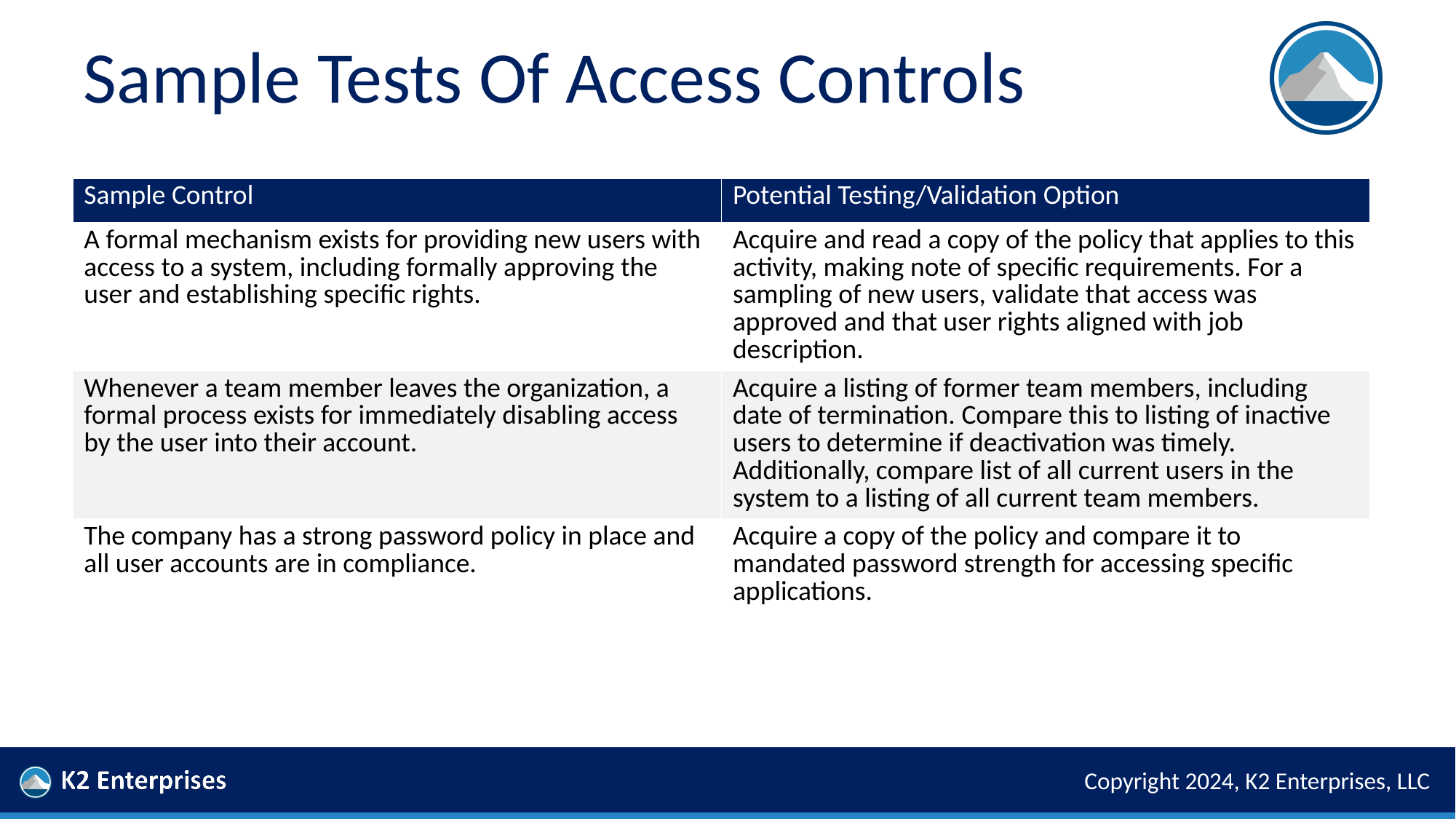

# Sample Tests Of Access Controls
| Sample Control | Potential Testing/Validation Option |
| --- | --- |
| A formal mechanism exists for providing new users with access to a system, including formally approving the user and establishing specific rights. | Acquire and read a copy of the policy that applies to this activity, making note of specific requirements. For a sampling of new users, validate that access was approved and that user rights aligned with job description. |
| Whenever a team member leaves the organization, a formal process exists for immediately disabling access by the user into their account. | Acquire a listing of former team members, including date of termination. Compare this to listing of inactive users to determine if deactivation was timely. Additionally, compare list of all current users in the system to a listing of all current team members. |
| The company has a strong password policy in place and all user accounts are in compliance. | Acquire a copy of the policy and compare it to mandated password strength for accessing specific applications. |